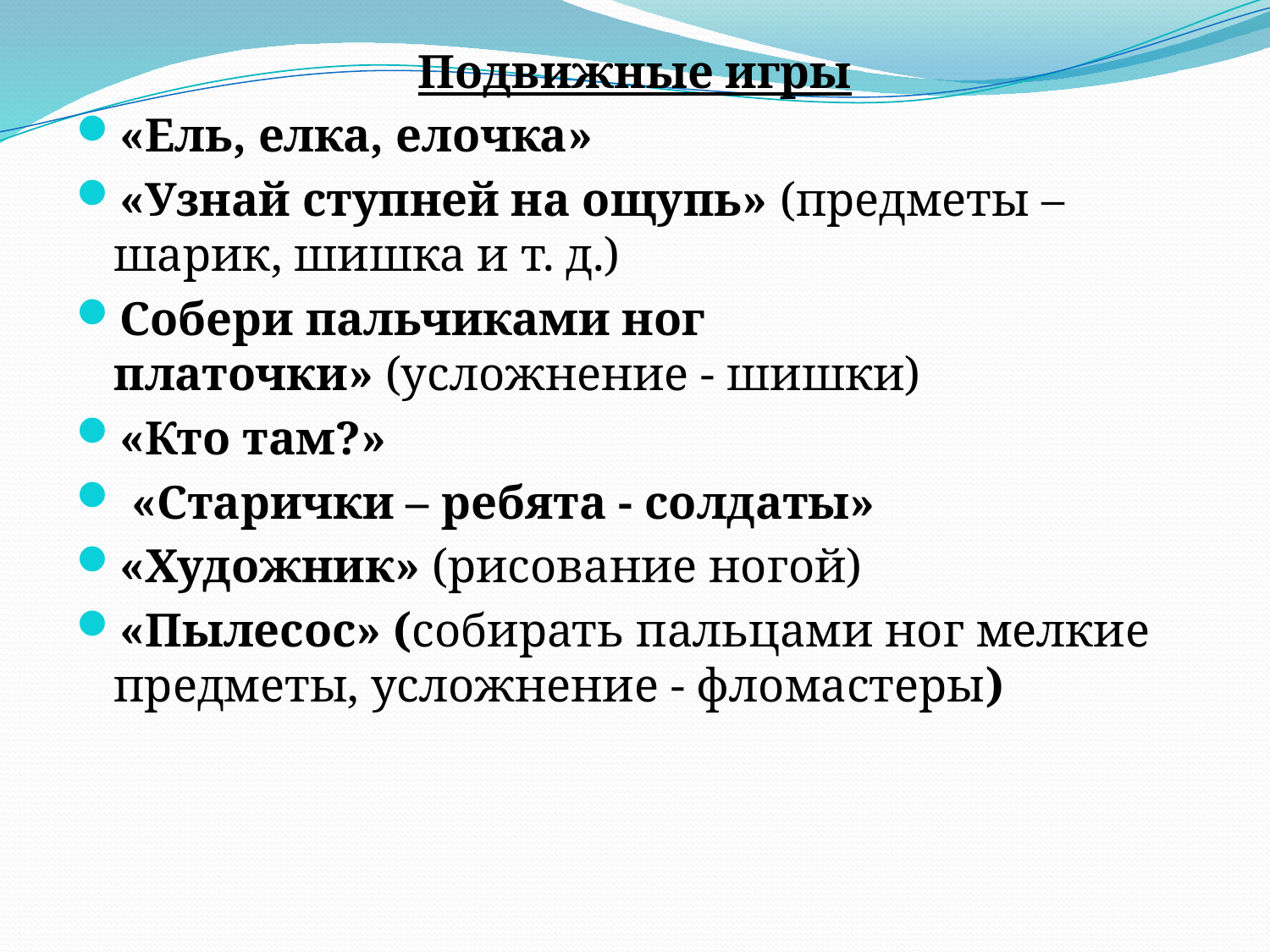

Подвижные игры
«Ель, елка, елочка»
«Узнай ступней на ощупь» (предметы – шарик, шишка и т. д.)
Собери пальчиками ног платочки» (усложнение - шишки)
«Кто там?»
 «Старички – ребята - солдаты»
«Художник» (рисование ногой)
«Пылесос» (собирать пальцами ног мелкие предметы, усложнение - фломастеры)